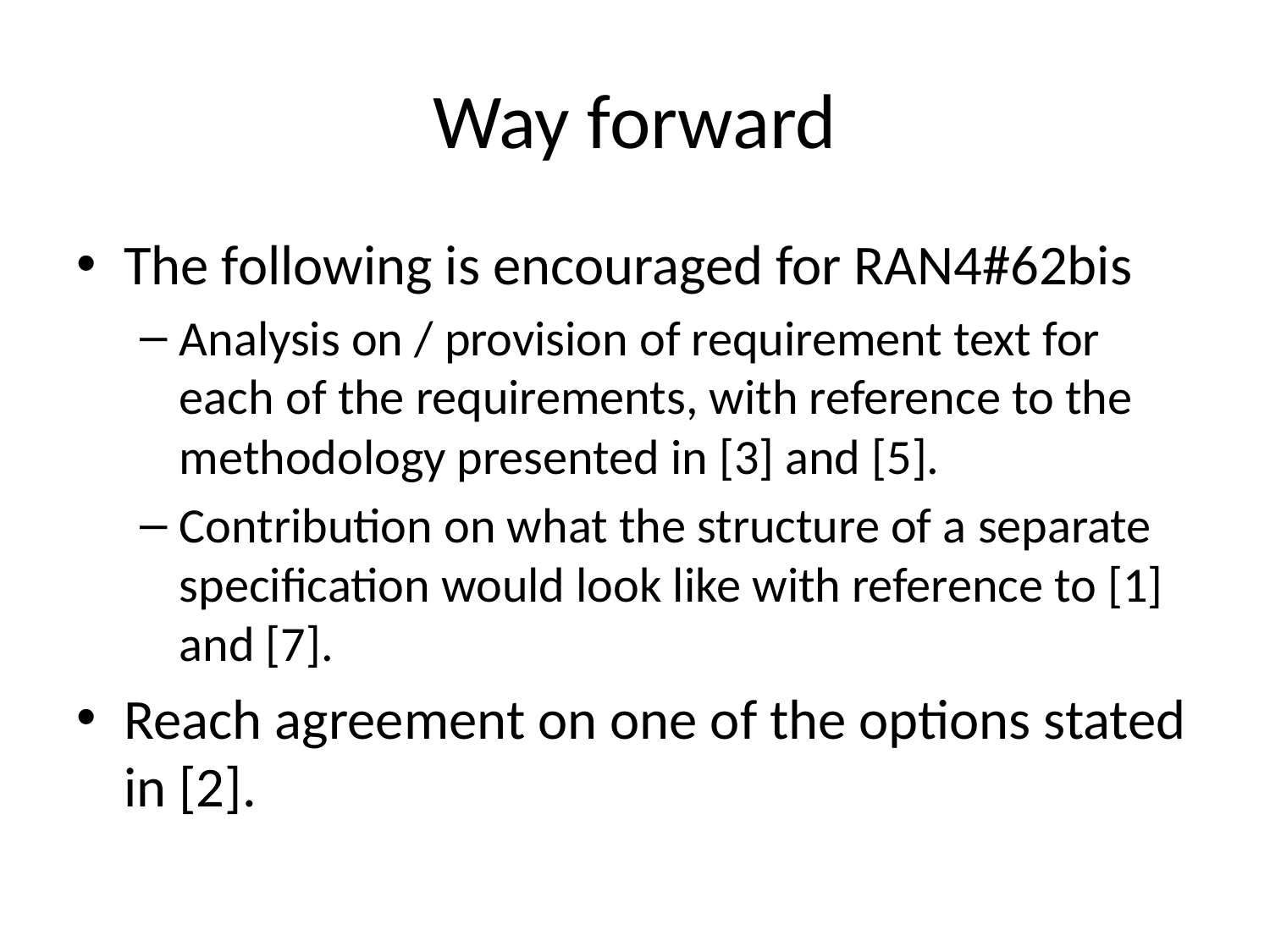

# Way forward
The following is encouraged for RAN4#62bis
Analysis on / provision of requirement text for each of the requirements, with reference to the methodology presented in [3] and [5].
Contribution on what the structure of a separate specification would look like with reference to [1] and [7].
Reach agreement on one of the options stated in [2].